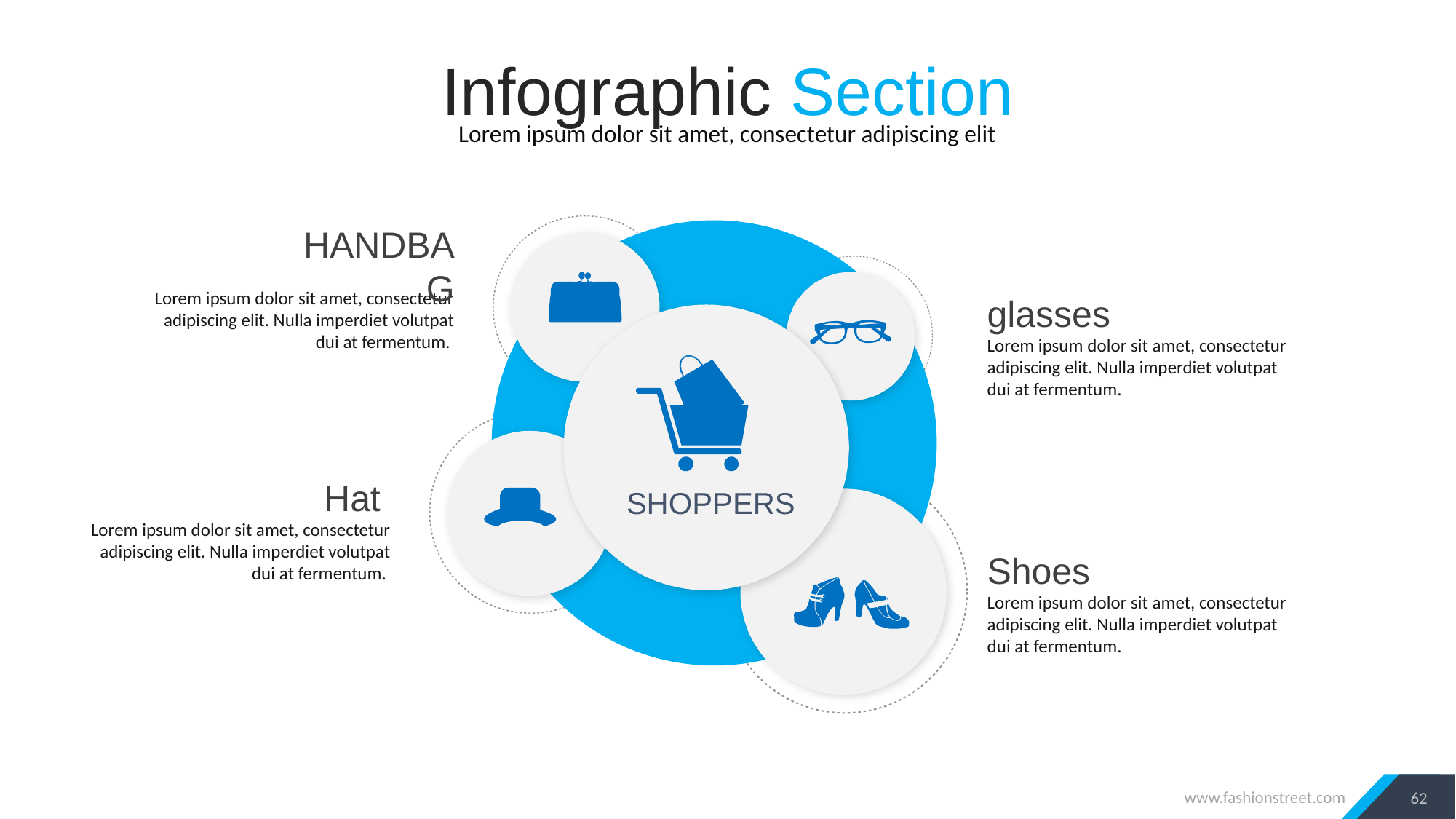

Infographic Section
Lorem ipsum dolor sit amet, consectetur adipiscing elit

HANDBAG

Lorem ipsum dolor sit amet, consectetur adipiscing elit. Nulla imperdiet volutpat dui at fermentum.
glasses

Lorem ipsum dolor sit amet, consectetur adipiscing elit. Nulla imperdiet volutpat dui at fermentum.

SHOPPERS
Hat

Lorem ipsum dolor sit amet, consectetur adipiscing elit. Nulla imperdiet volutpat dui at fermentum.
Shoes

Lorem ipsum dolor sit amet, consectetur adipiscing elit. Nulla imperdiet volutpat dui at fermentum.
62